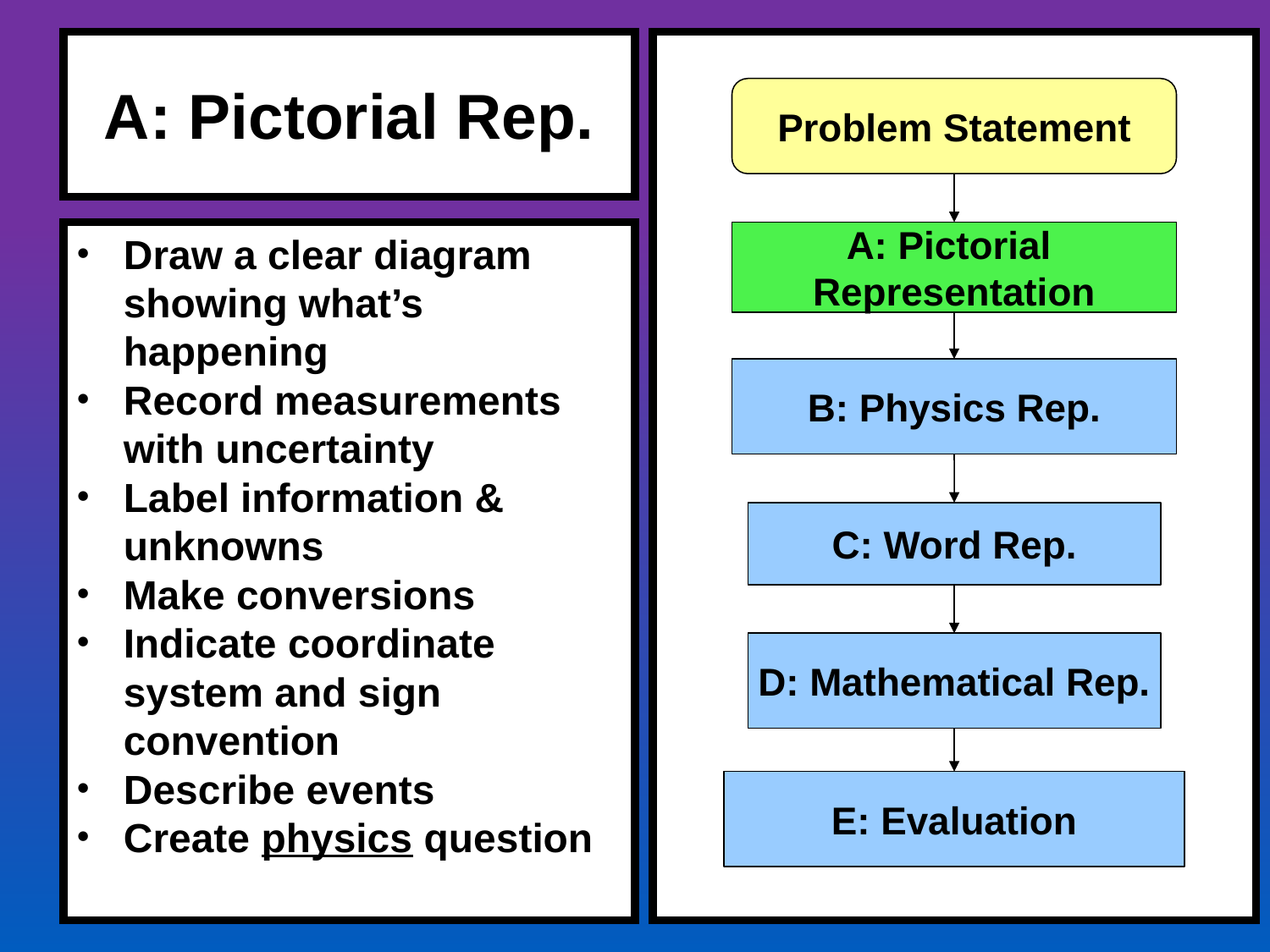

# A: Pictorial Rep.

Problem Statement
Draw a clear diagram showing what’s happening
Record measurements with uncertainty
Label information & unknowns
Make conversions
Indicate coordinate system and sign convention
Describe events
Create physics question
A: Pictorial
Representation
B: Physics Rep.
C: Word Rep.
D: Mathematical Rep.
E: Evaluation